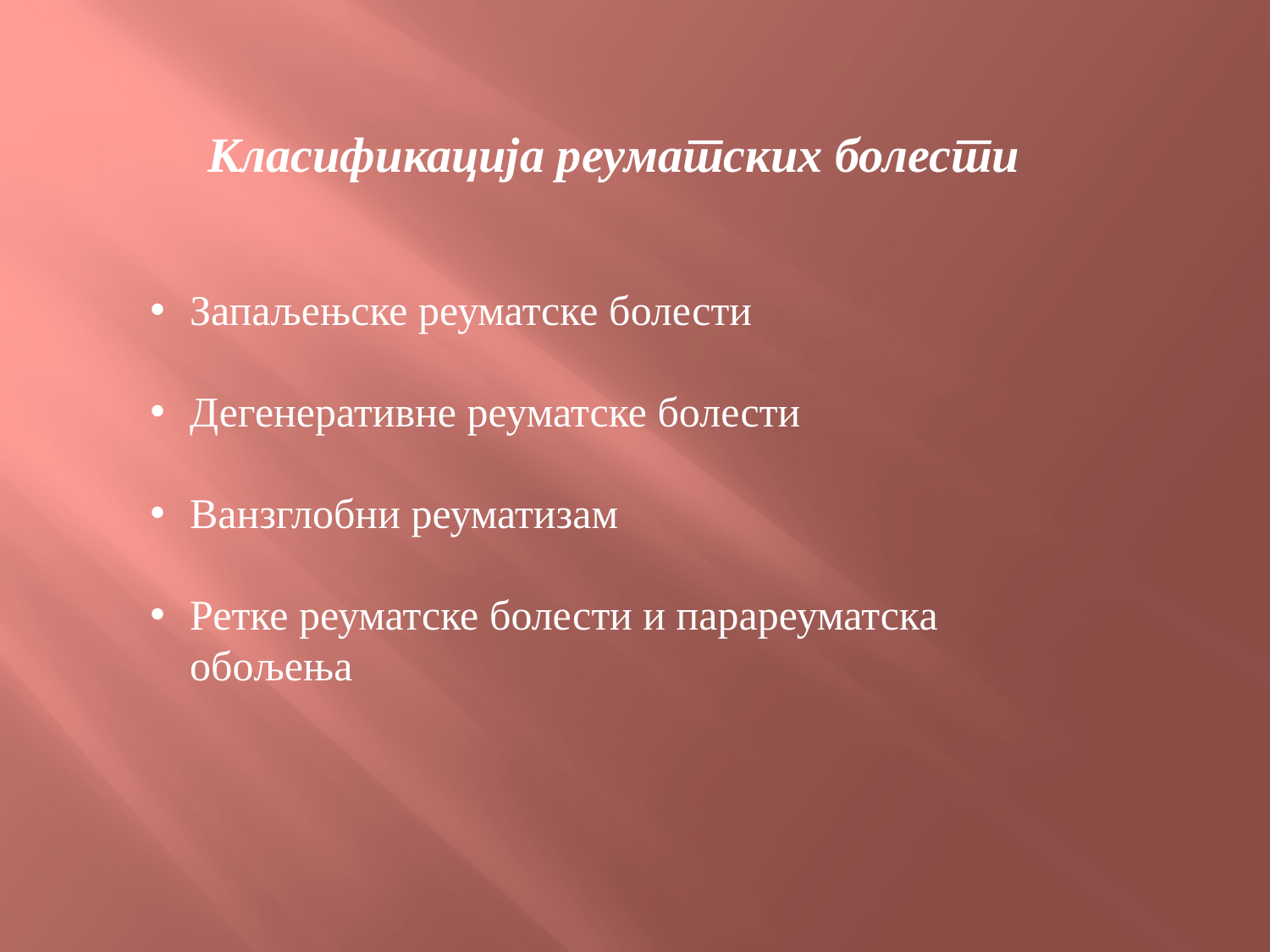

Класификација реуматских болести

Запаљењске реуматске болести

Дегенеративне реуматске болести

Ванзглобни реуматизам

Ретке реуматске болести и парареуматска обољења